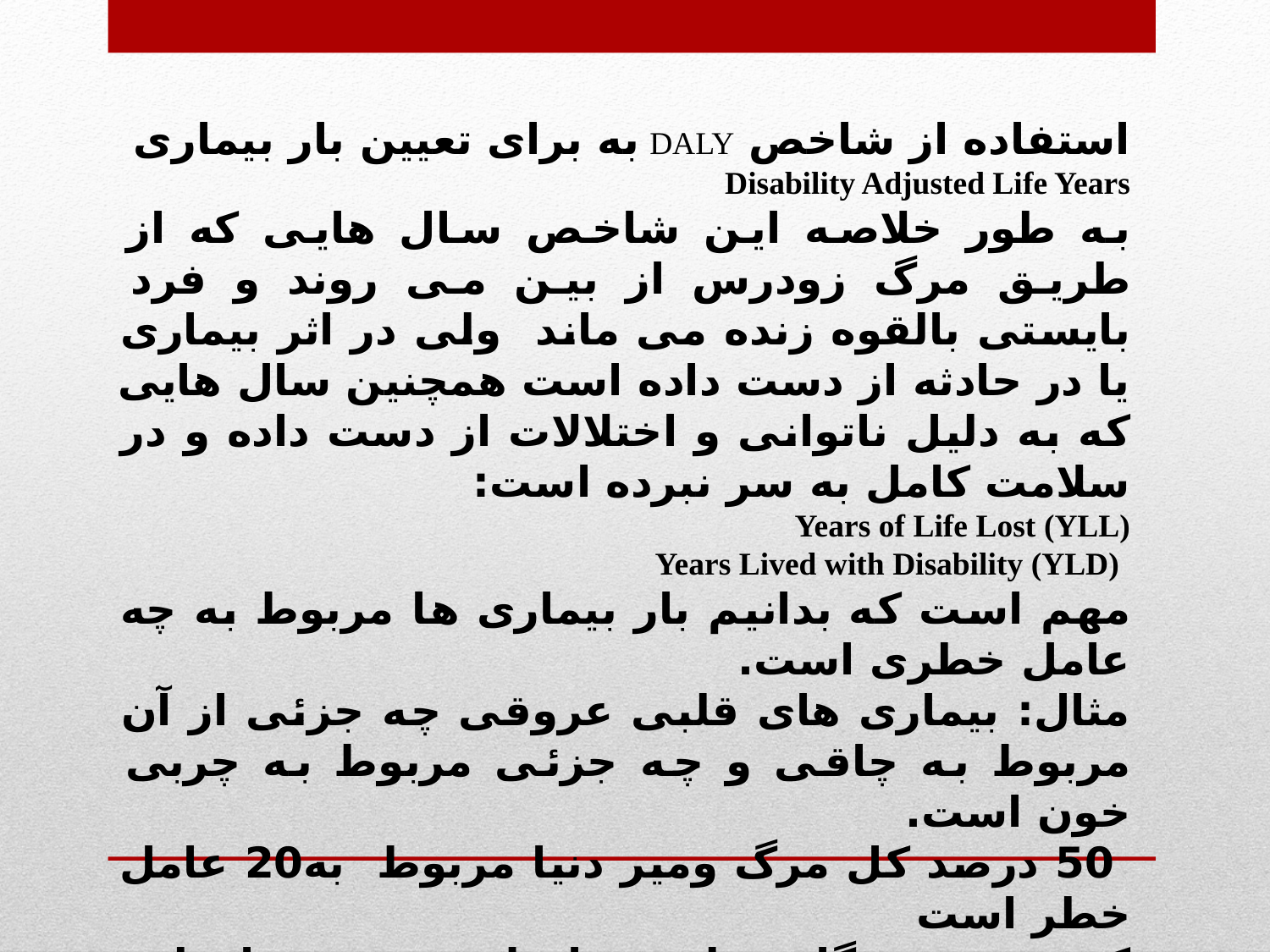

استفاده از شاخص DALY به برای تعیین بار بیماری
Disability Adjusted Life Years
به طور خلاصه این شاخص سال هایی که از طریق مرگ زودرس از بین می روند و فرد بایستی بالقوه زنده می ماند  ولی در اثر بیماری یا در حادثه از دست داده است همچنین سال هایی که به دلیل ناتوانی و اختلالات از دست داده و در سلامت کامل به سر نبرده است:
Years of Life Lost (YLL)
 Years Lived with Disability (YLD)
مهم است که بدانیم بار بیماری ها مربوط به چه عامل خطری است.
مثال: بیماری های قلبی عروقی چه جزئی از آن مربوط به چاقی و چه جزئی مربوط به چربی خون است.
 50 درصد کل مرگ ومیر دنیا مربوط  به20 عامل خطر است
کم وزنی هنگام تولد، روابط جنسی محافظت نشده، فشار خون بالا، مصرف دخانیات، مصرف الکل، آب آشامیدنی ناسالم یا محیط بهسازی نشده.